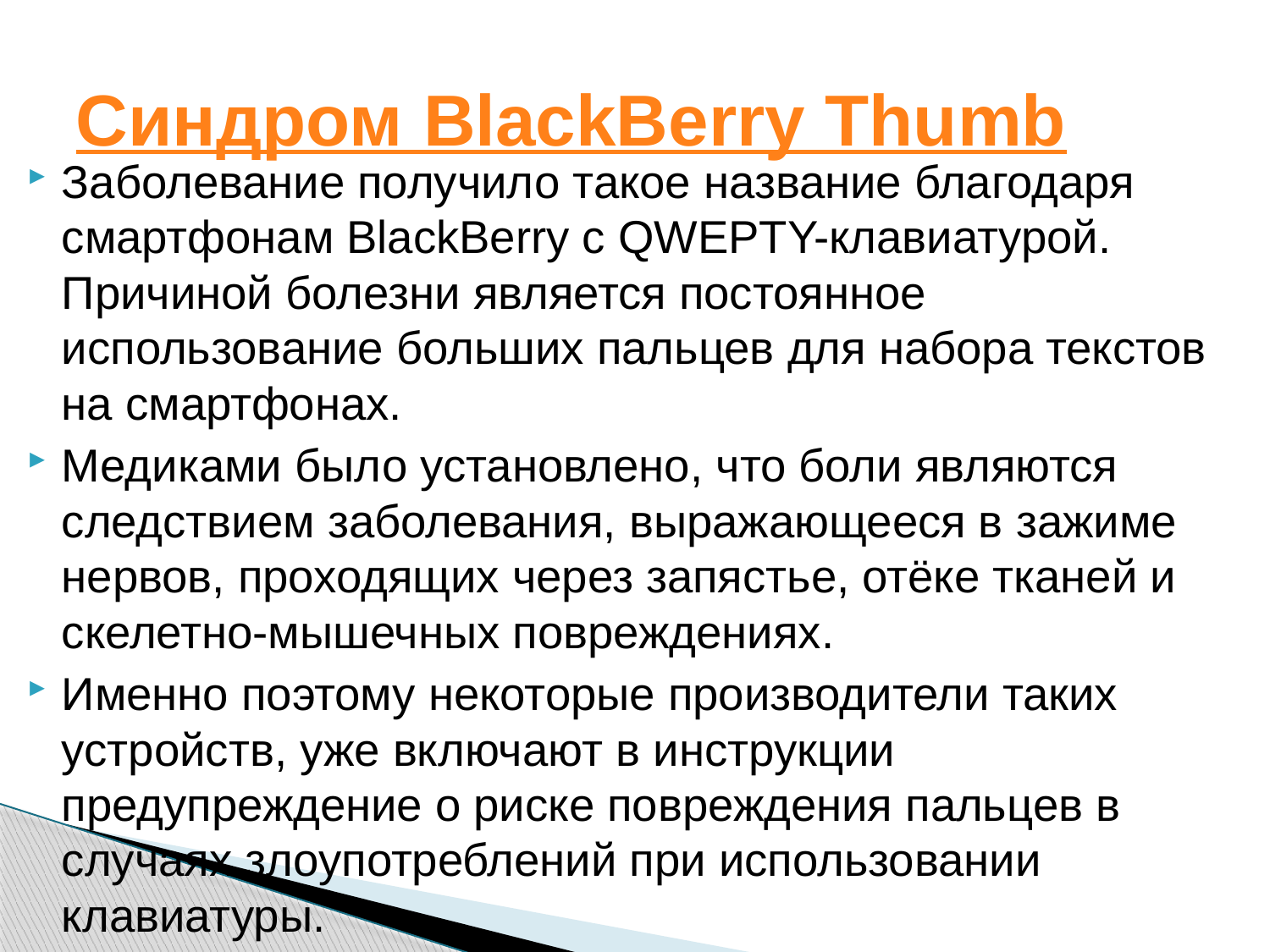

# Синдром BlackBerry Thumb
Заболевание получило такое название благодаря смартфонам BlackBerry с QWEPTY-клавиатурой. Причиной болезни является постоянное использование больших пальцев для набора текстов на смартфонах.
Медиками было установлено, что боли являются следствием заболевания, выражающееся в зажиме нервов, проходящих через запястье, отёке тканей и скелетно-мышечных повреждениях.
Именно поэтому некоторые производители таких устройств, уже включают в инструкции предупреждение о риске повреждения пальцев в случаях злоупотреблений при использовании клавиатуры.